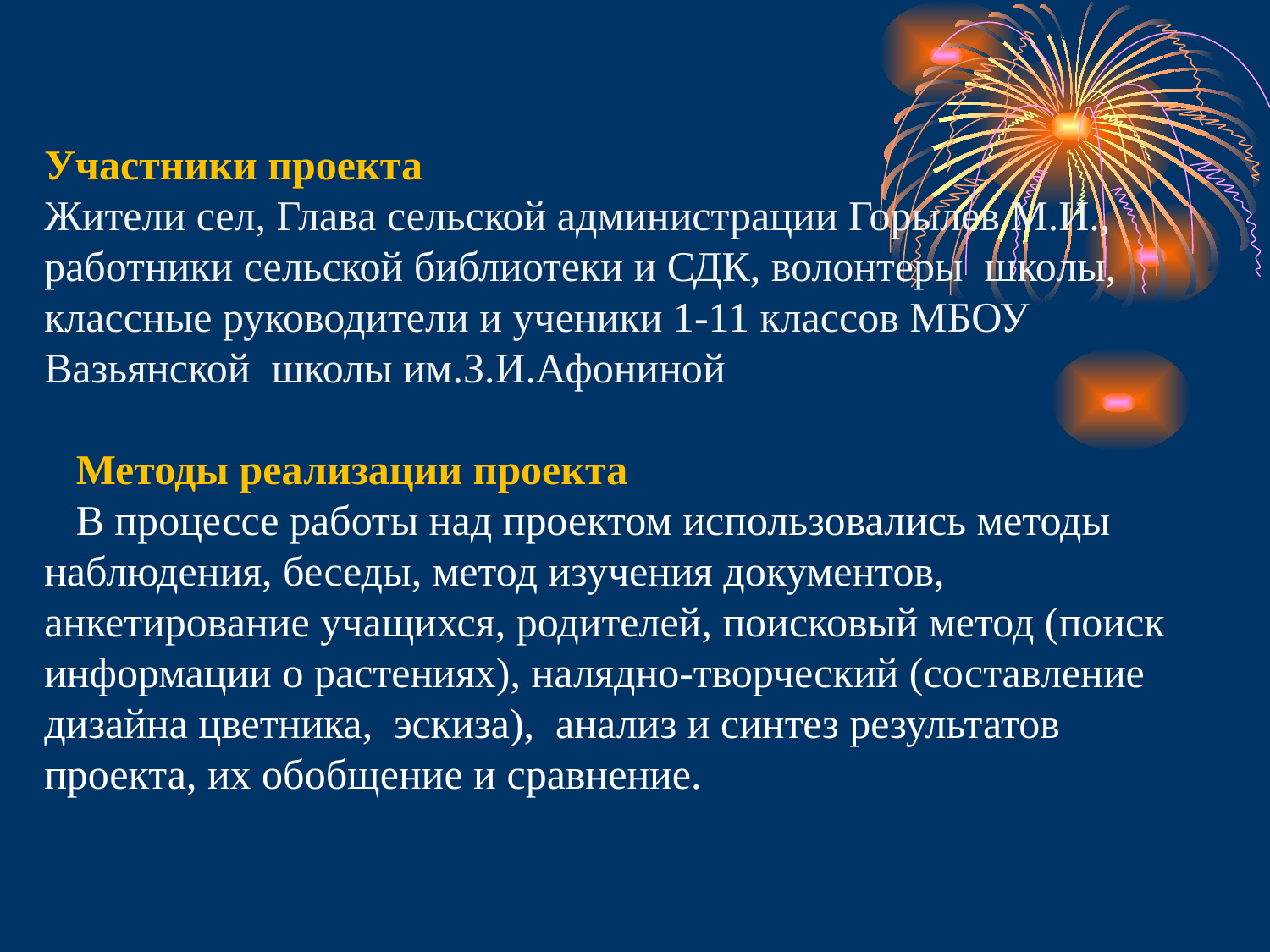

Участники проекта
Жители сел, Глава сельской администрации Горылев М.И., работники сельской библиотеки и СДК, волонтеры  школы, классные руководители и ученики 1-11 классов МБОУ Вазьянской  школы им.З.И.Афониной

   Методы реализации проекта
   В процессе работы над проектом использовались методы наблюдения, беседы, метод изучения документов, анкетирование учащихся, родителей, поисковый метод (поиск информации о растениях), налядно-творческий (составление дизайна цветника,  эскиза),  анализ и синтез результатов проекта, их обобщение и сравнение.